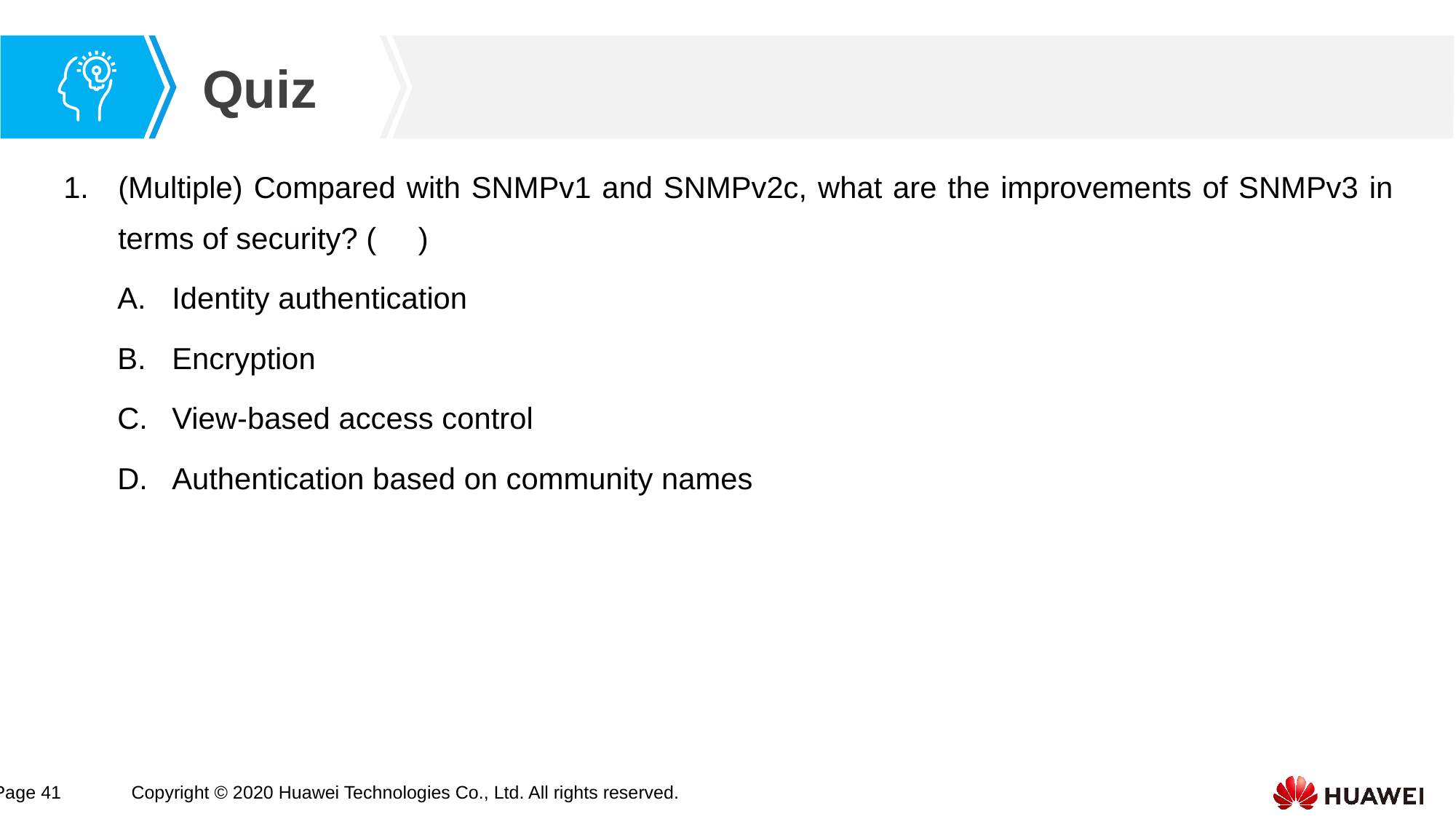

(Multiple) Compared with SNMPv1 and SNMPv2c, what are the improvements of SNMPv3 in terms of security? (     )
Identity authentication
Encryption
View-based access control
Authentication based on community names